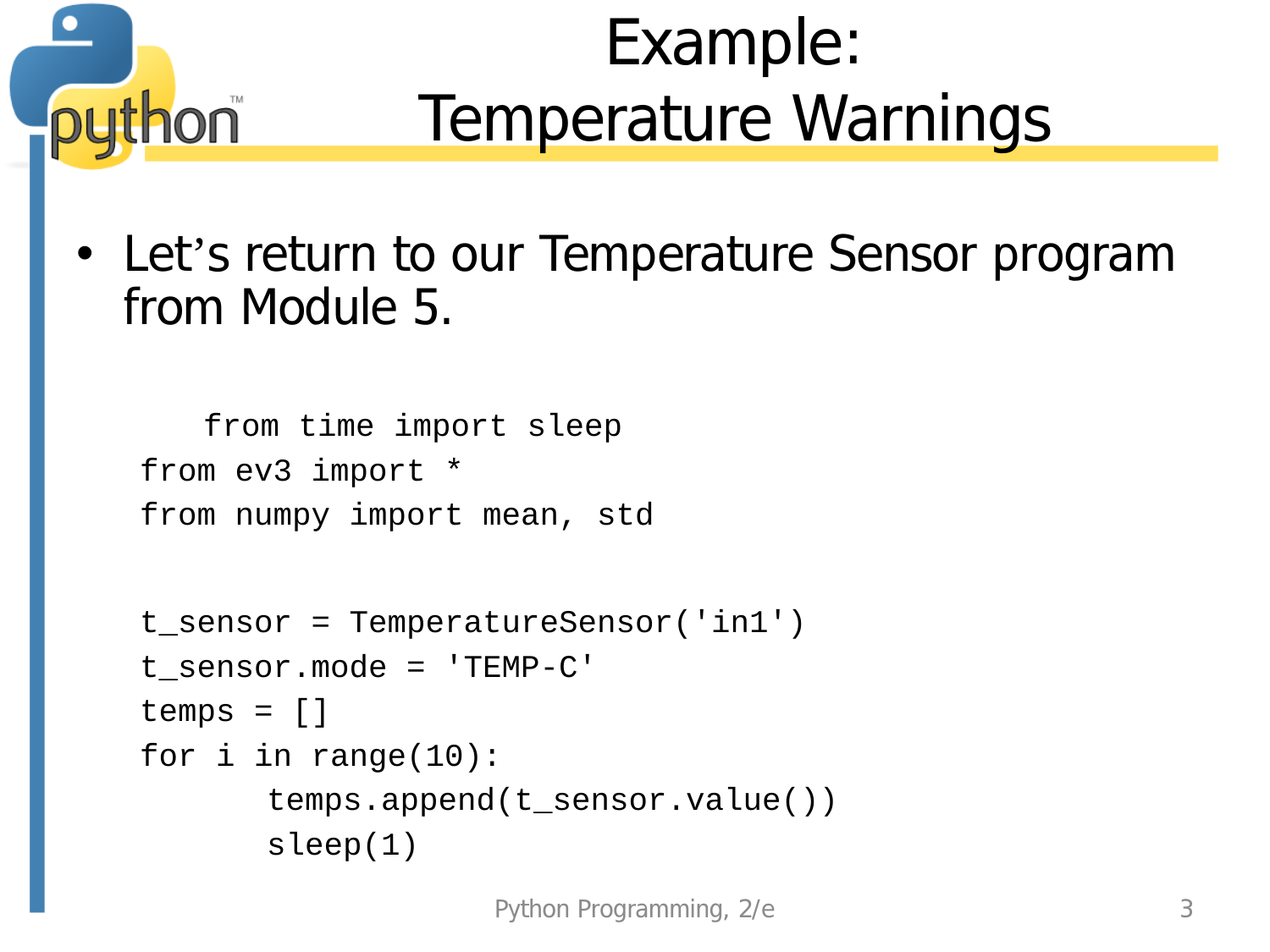

# Example: Temperature Warnings
Let’s return to our Temperature Sensor program from Module 5.

	from time import sleep
from ev3 import *
from numpy import mean, std

t_sensor = TemperatureSensor('in1')
t_sensor.mode = 'TEMP-C'
temps = []
for i in range(10):
	temps.append(t_sensor.value())
	sleep(1)

Python Programming, 2/e
3